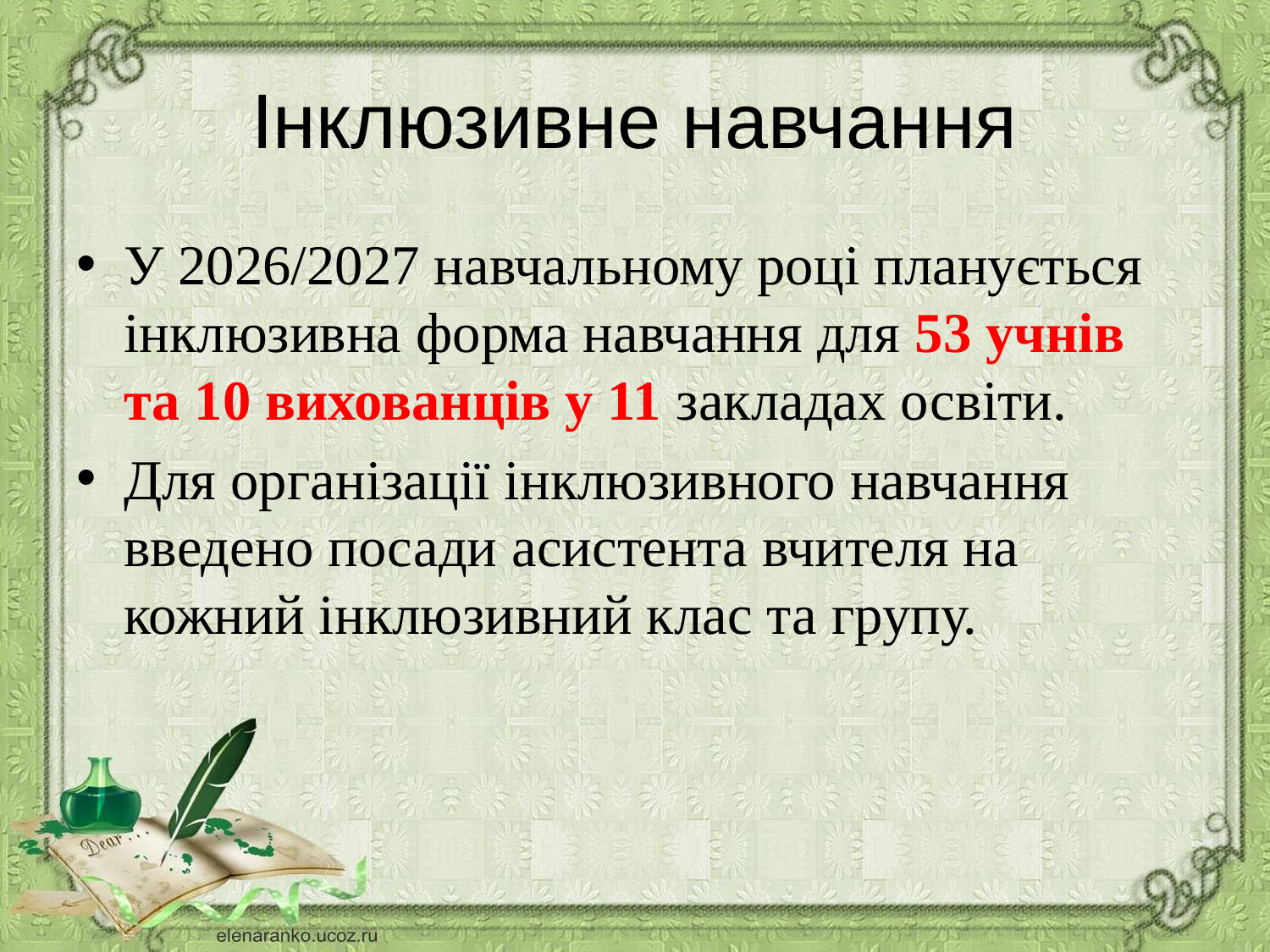

# Інклюзивне навчання
У 2026/2027 навчальному році планується інклюзивна форма навчання для 53 учнів та 10 вихованців у 11 закладах освіти.
Для організації інклюзивного навчання введено посади асистента вчителя на кожний інклюзивний клас та групу.